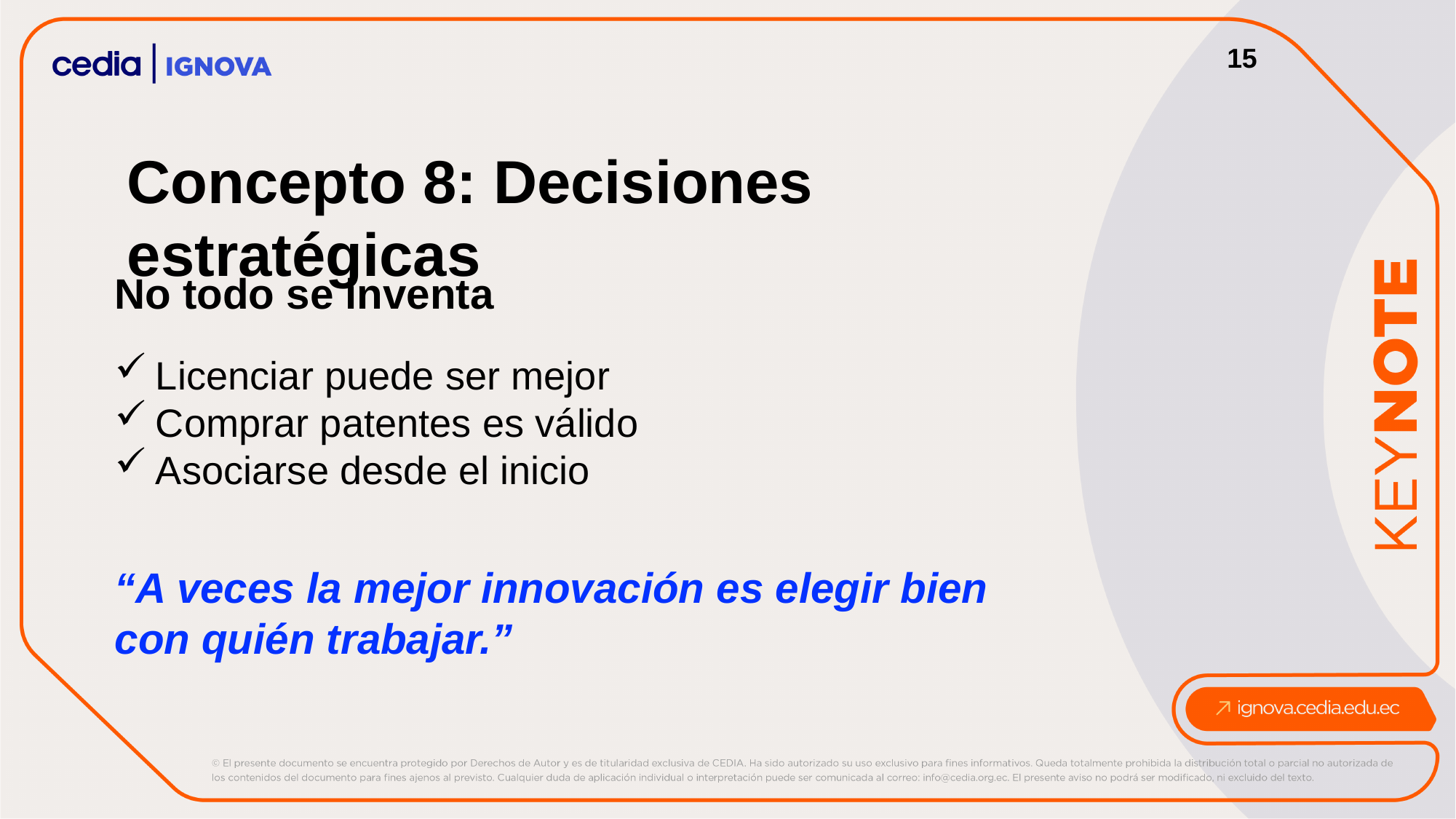

15
Concepto 8: Decisiones estratégicas
No todo se inventa

Licenciar puede ser mejor
Comprar patentes es válido
Asociarse desde el inicio

“A veces la mejor innovación es elegir bien con quién trabajar.”